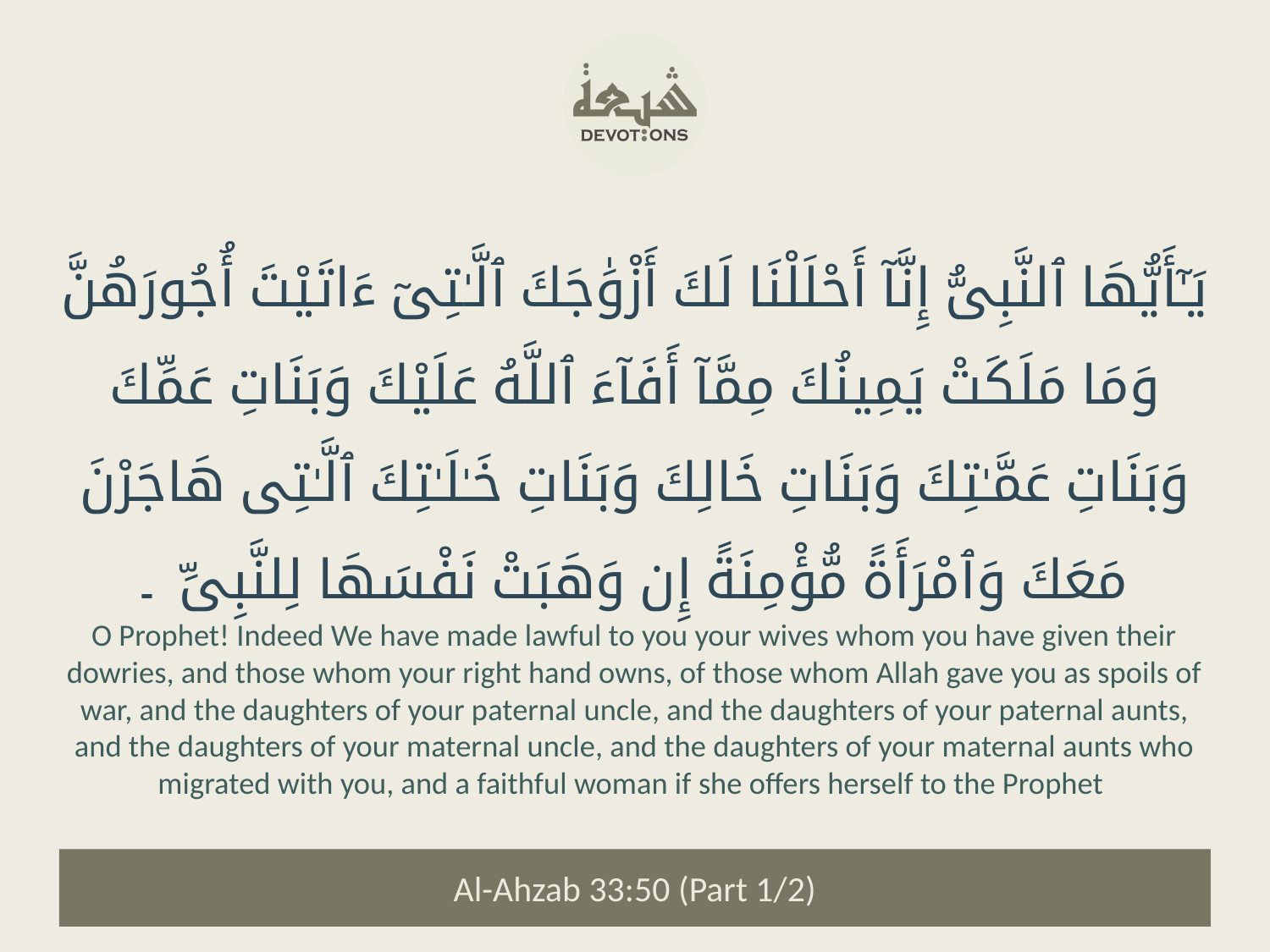

يَـٰٓأَيُّهَا ٱلنَّبِىُّ إِنَّآ أَحْلَلْنَا لَكَ أَزْوَٰجَكَ ٱلَّـٰتِىٓ ءَاتَيْتَ أُجُورَهُنَّ وَمَا مَلَكَتْ يَمِينُكَ مِمَّآ أَفَآءَ ٱللَّهُ عَلَيْكَ وَبَنَاتِ عَمِّكَ وَبَنَاتِ عَمَّـٰتِكَ وَبَنَاتِ خَالِكَ وَبَنَاتِ خَـٰلَـٰتِكَ ٱلَّـٰتِى هَاجَرْنَ مَعَكَ وَٱمْرَأَةً مُّؤْمِنَةً إِن وَهَبَتْ نَفْسَهَا لِلنَّبِىِّ  ۔
O Prophet! Indeed We have made lawful to you your wives whom you have given their dowries, and those whom your right hand owns, of those whom Allah gave you as spoils of war, and the daughters of your paternal uncle, and the daughters of your paternal aunts, and the daughters of your maternal uncle, and the daughters of your maternal aunts who migrated with you, and a faithful woman if she offers herself to the Prophet
Al-Ahzab 33:50 (Part 1/2)